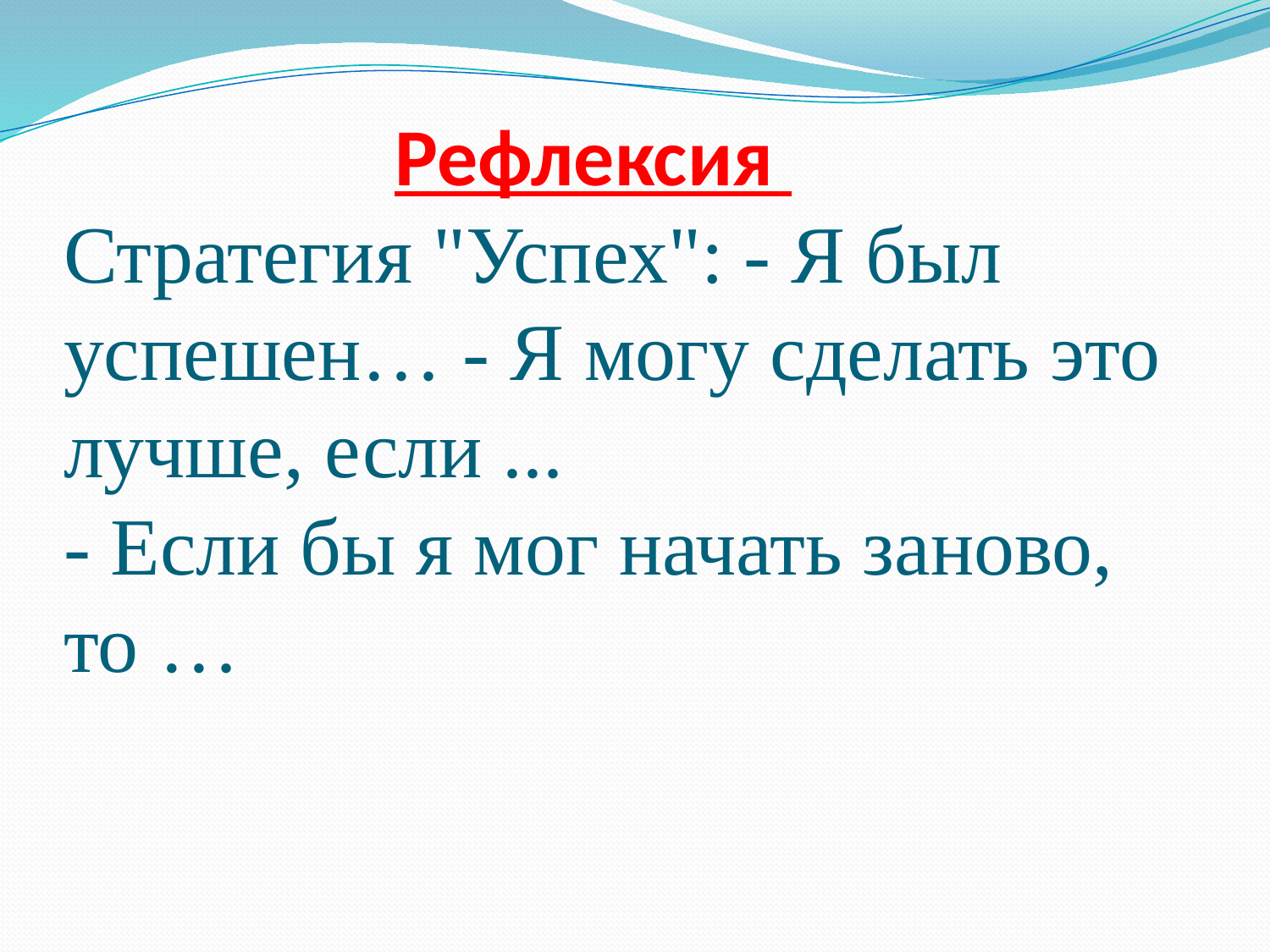

# Рефлексия  Стратегия "Успех": - Я был успешен… - Я могу сделать это лучше, если ... - Если бы я мог начать заново, то …